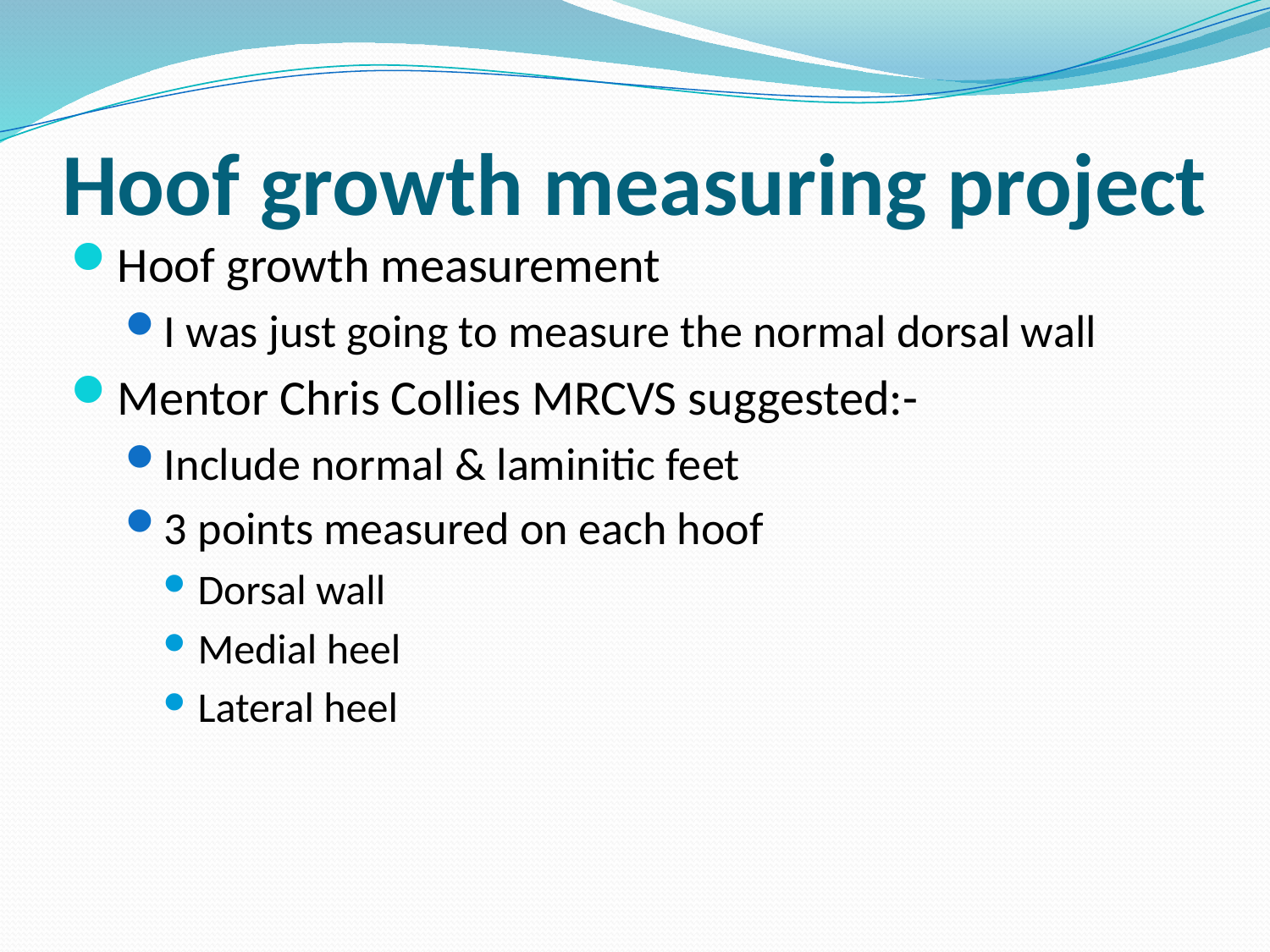

# Hoof growth measuring project
Hoof growth measurement
I was just going to measure the normal dorsal wall
Mentor Chris Collies MRCVS suggested:-
Include normal & laminitic feet
3 points measured on each hoof
Dorsal wall
Medial heel
Lateral heel